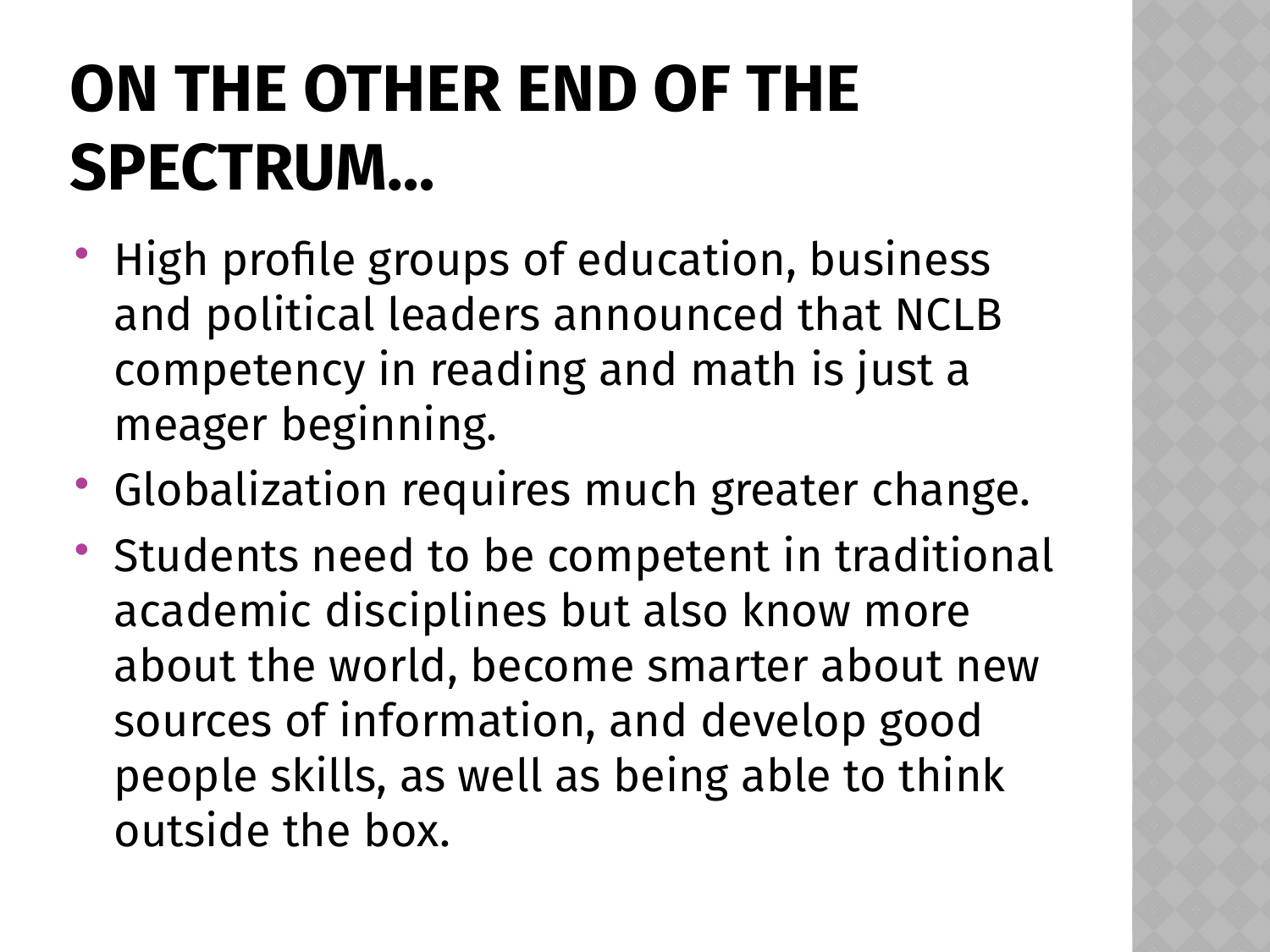

# On the other end of the spectrum…
High profile groups of education, business and political leaders announced that NCLB competency in reading and math is just a meager beginning.
Globalization requires much greater change.
Students need to be competent in traditional academic disciplines but also know more about the world, become smarter about new sources of information, and develop good people skills, as well as being able to think outside the box.